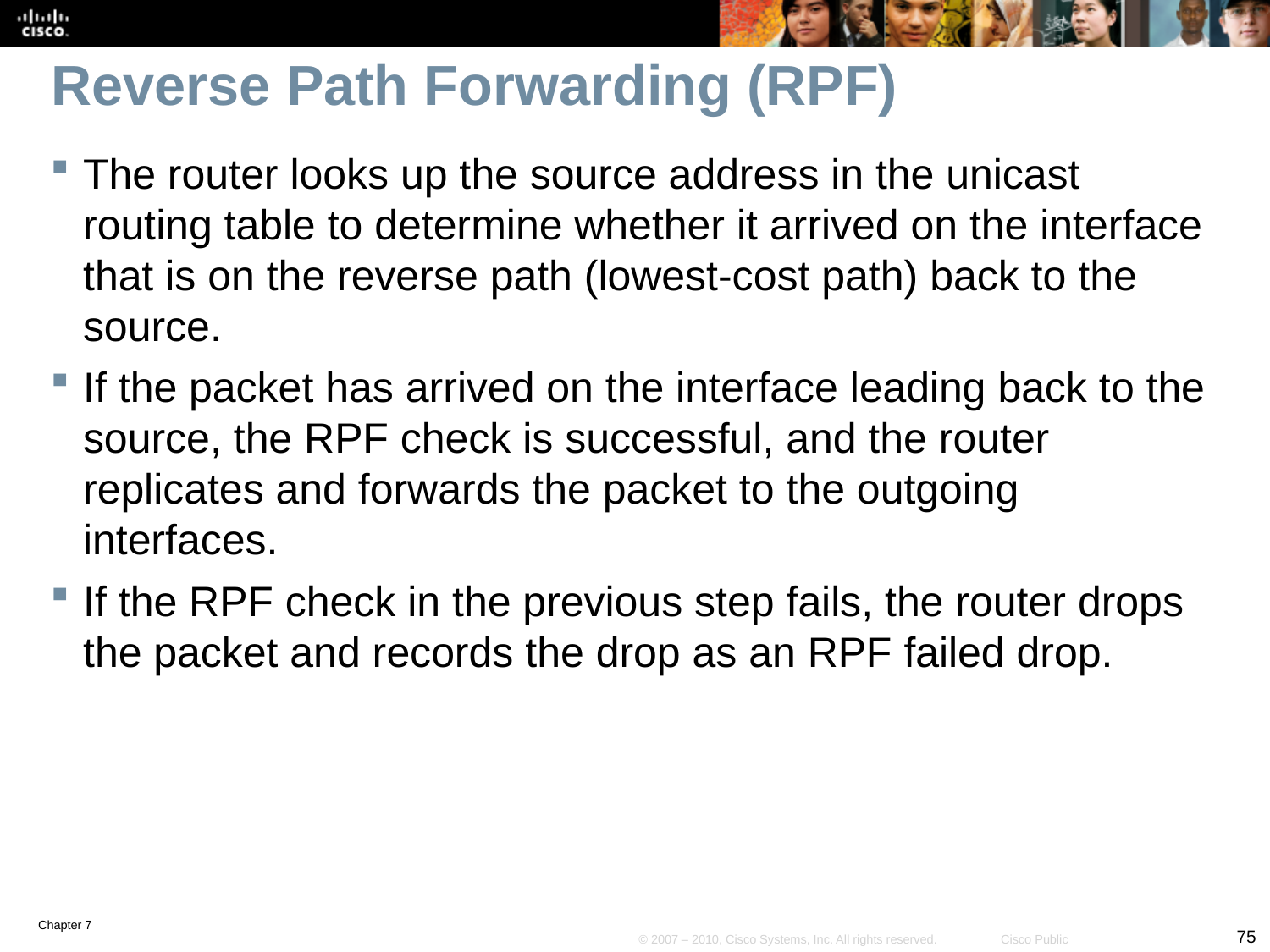

# Reverse Path Forwarding (RPF)
The router looks up the source address in the unicast routing table to determine whether it arrived on the interface that is on the reverse path (lowest-cost path) back to the source.
If the packet has arrived on the interface leading back to the source, the RPF check is successful, and the router replicates and forwards the packet to the outgoing interfaces.
If the RPF check in the previous step fails, the router drops the packet and records the drop as an RPF failed drop.